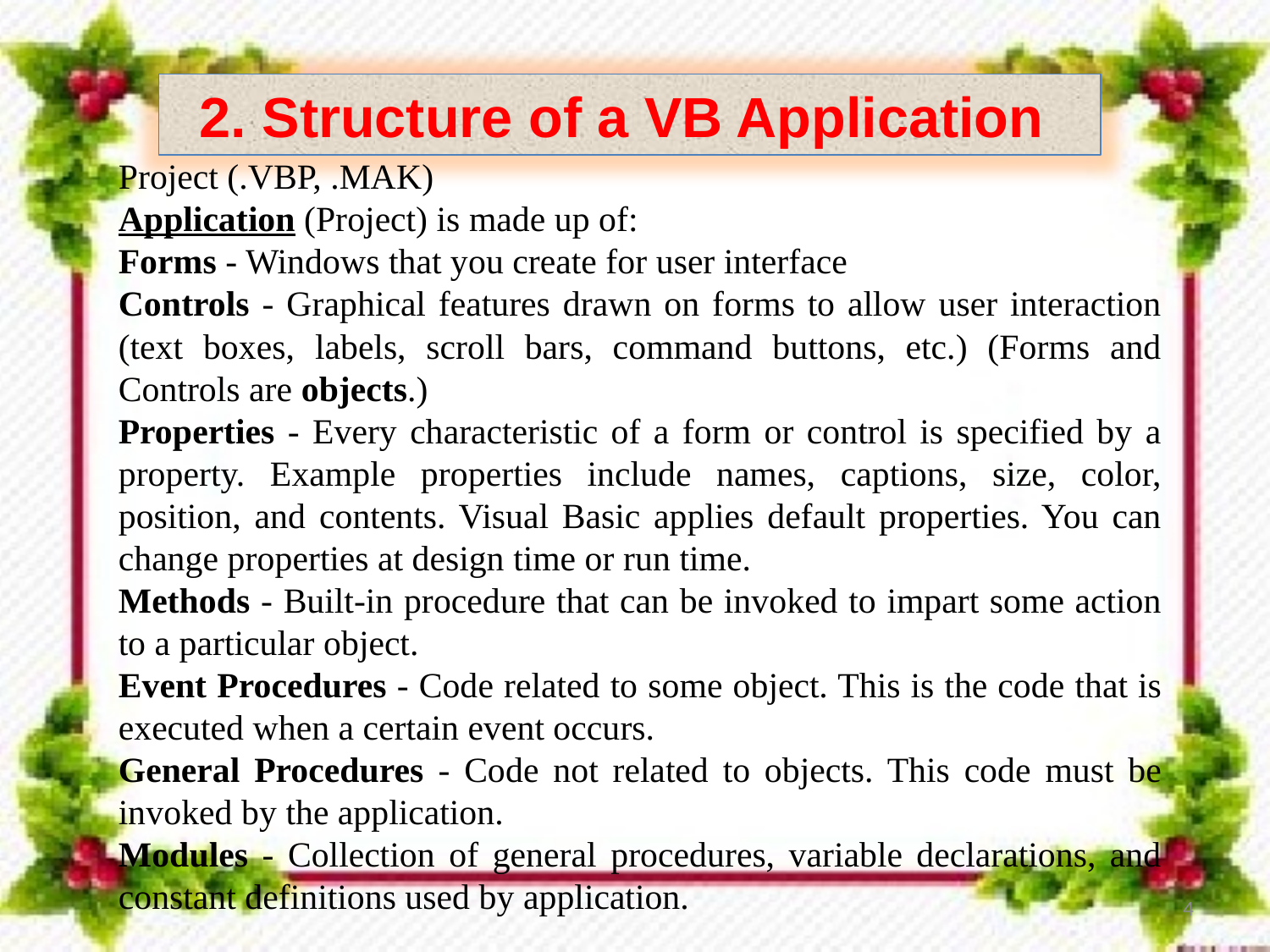

2. Structure of a VB Application
Project (.VBP, .MAK)
Application (Project) is made up of:
Forms - Windows that you create for user interface
Controls - Graphical features drawn on forms to allow user interaction (text boxes, labels, scroll bars, command buttons, etc.) (Forms and Controls are objects.)
Properties - Every characteristic of a form or control is specified by a property. Example properties include names, captions, size, color, position, and contents. Visual Basic applies default properties. You can change properties at design time or run time.
Methods - Built-in procedure that can be invoked to impart some action to a particular object.
Event Procedures - Code related to some object. This is the code that is executed when a certain event occurs.
General Procedures - Code not related to objects. This code must be invoked by the application.
Modules - Collection of general procedures, variable declarations, and constant definitions used by application.
4